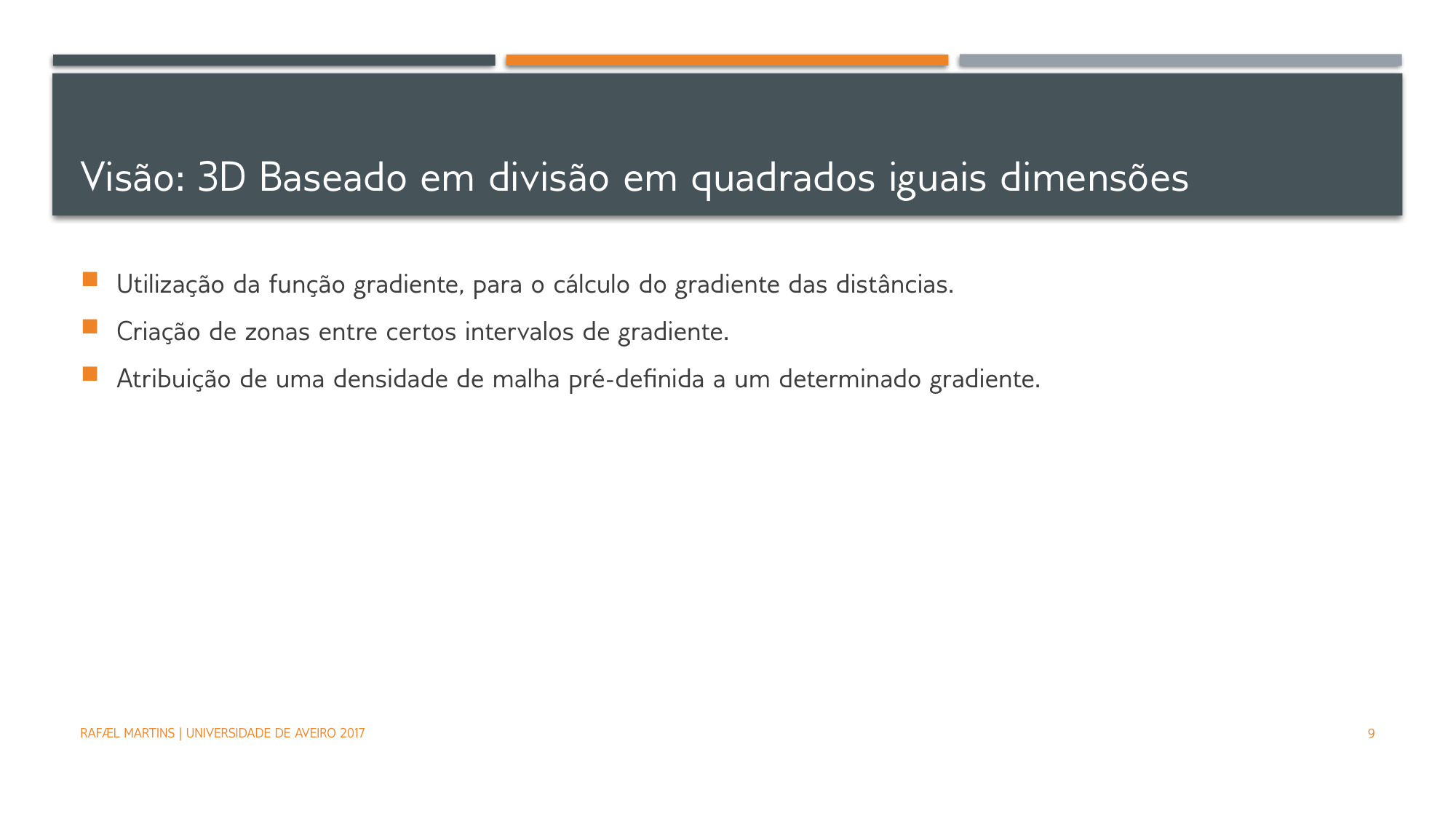

# Visão: 3D Baseado em divisão em quadrados iguais dimensões
Utilização da função gradiente, para o cálculo do gradiente das distâncias.
Criação de zonas entre certos intervalos de gradiente.
Atribuição de uma densidade de malha pré-definida a um determinado gradiente.
Rafael Martins | Universidade de Aveiro 2017
9